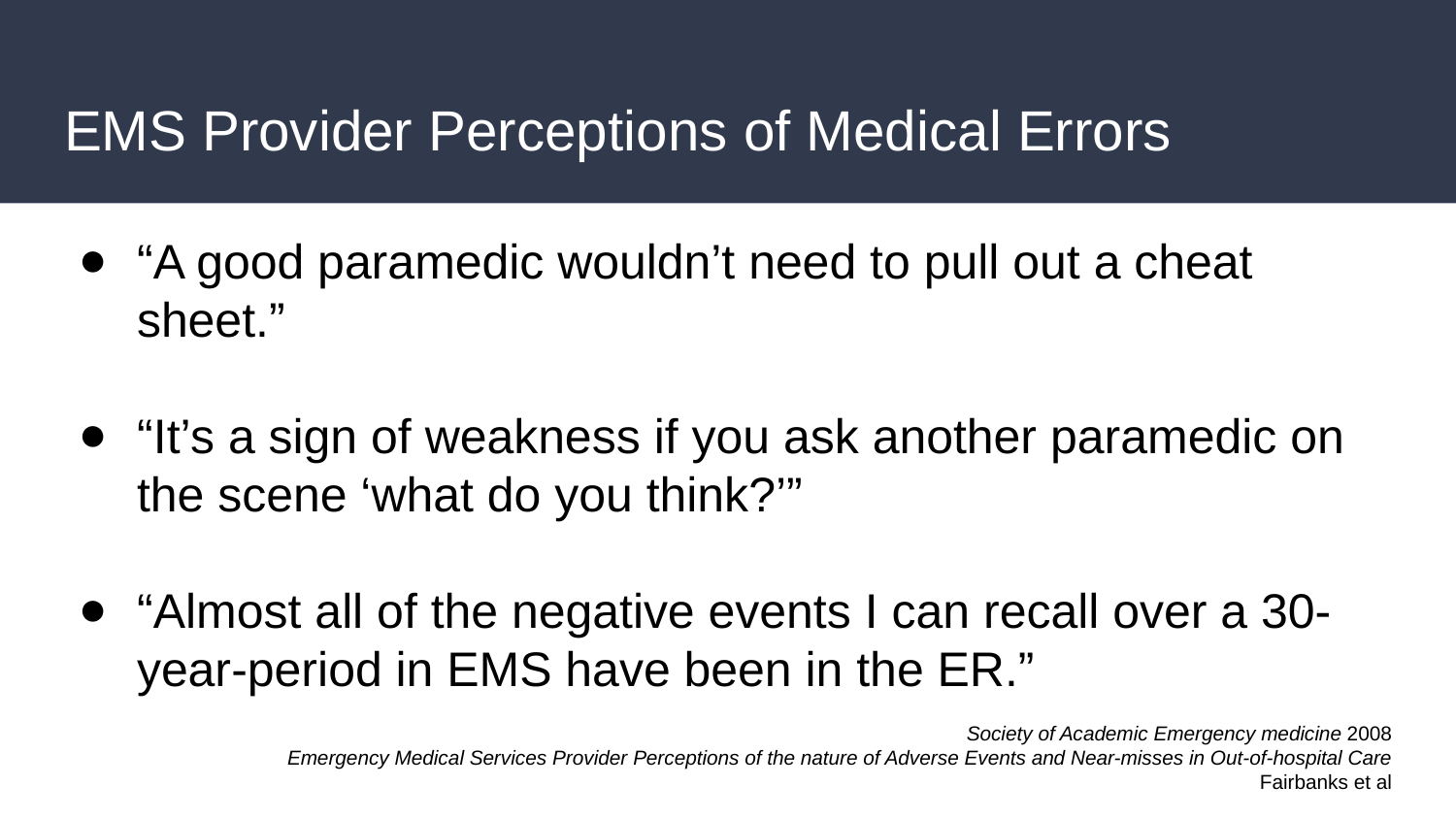

# EMS Provider Perceptions of Medical Errors
“A good paramedic wouldn’t need to pull out a cheat sheet.”

“It’s a sign of weakness if you ask another paramedic on the scene ‘what do you think?’”

“Almost all of the negative events I can recall over a 30-year-period in EMS have been in the ER.”

Society of Academic Emergency medicine 2008
Emergency Medical Services Provider Perceptions of the nature of Adverse Events and Near-misses in Out-of-hospital Care
Fairbanks et al